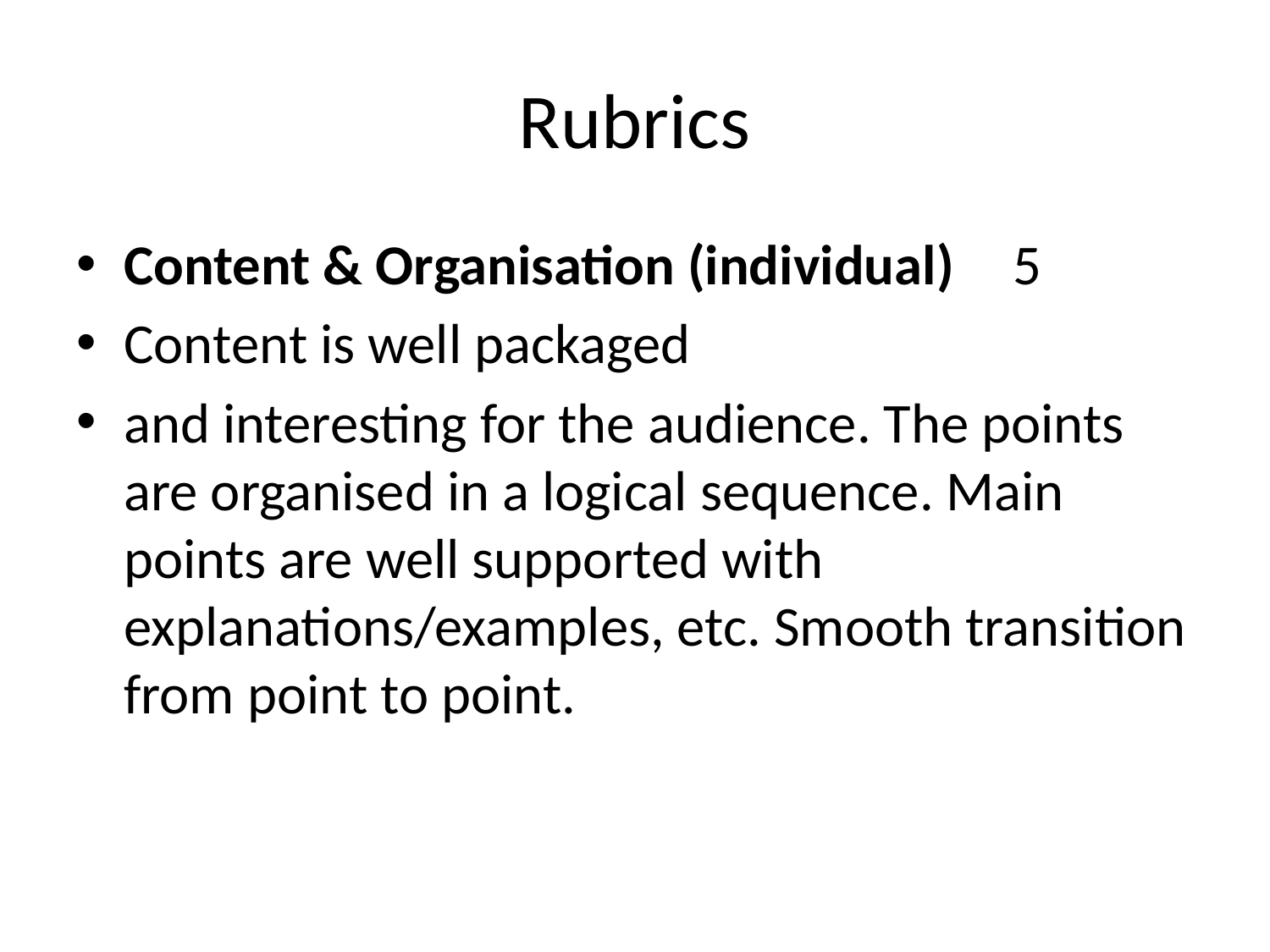

# Rubrics
Content & Organisation (individual)	5
Content is well packaged
and interesting for the audience. The points are organised in a logical sequence. Main points are well supported with explanations/examples, etc. Smooth transition from point to point.